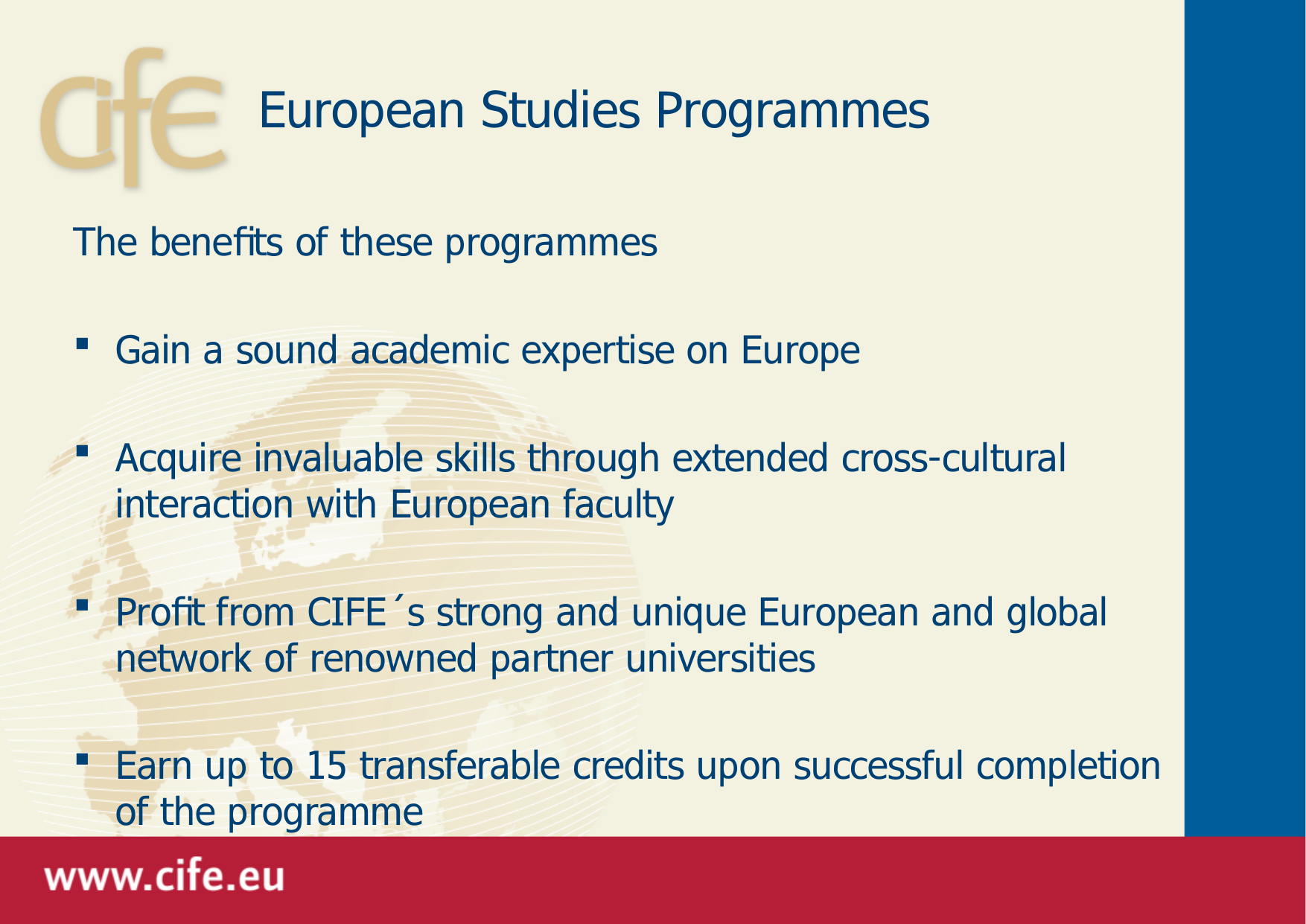

# European Studies Programmes
The benefits of these programmes

Gain a sound academic expertise on Europe

Acquire invaluable skills through extended cross-cultural interaction with European faculty

Profit from CIFE´s strong and unique European and global network of renowned partner universities

Earn up to 15 transferable credits upon successful completion of the programme